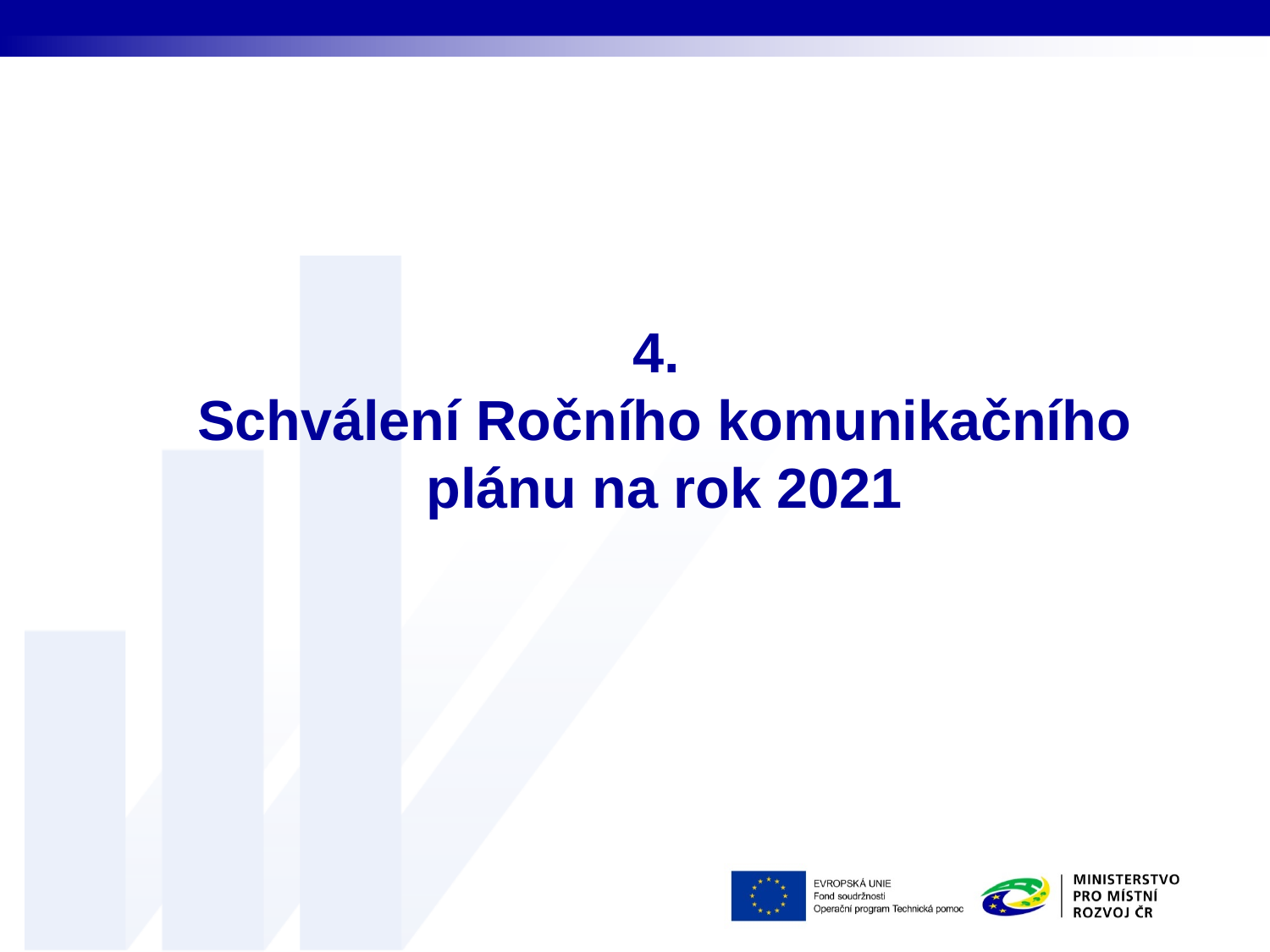

4.
Schválení Ročního komunikačního plánu na rok 2021